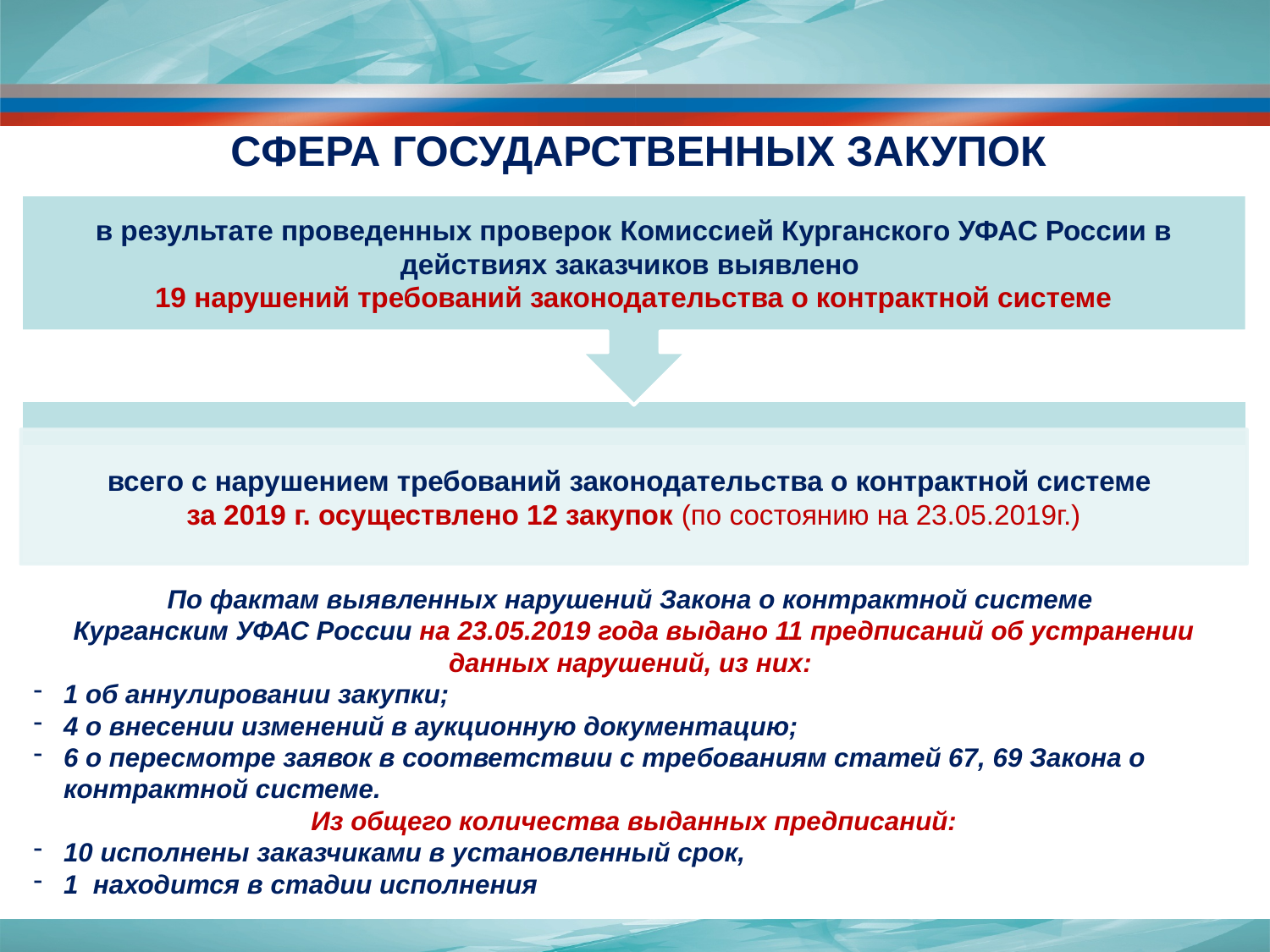

# СФЕРА ГОСУДАРСТВЕННЫХ ЗАКУПОК

всего с нарушением требований законодательства о контрактной системе
за 2019 г. осуществлено 12 закупок (по состоянию на 23.05.2019г.)
в результате проведенных проверок Комиссией Курганского УФАС России в действиях заказчиков выявлено
19 нарушений требований законодательства о контрактной системе

По фактам выявленных нарушений Закона о контрактной системе
Курганским УФАС России на 23.05.2019 года выдано 11 предписаний об устранении данных нарушений, из них:
1 об аннулировании закупки;
4 о внесении изменений в аукционную документацию;
6 о пересмотре заявок в соответствии с требованиям статей 67, 69 Закона о контрактной системе.
Из общего количества выданных предписаний:
10 исполнены заказчиками в установленный срок,
1  находится в стадии исполнения